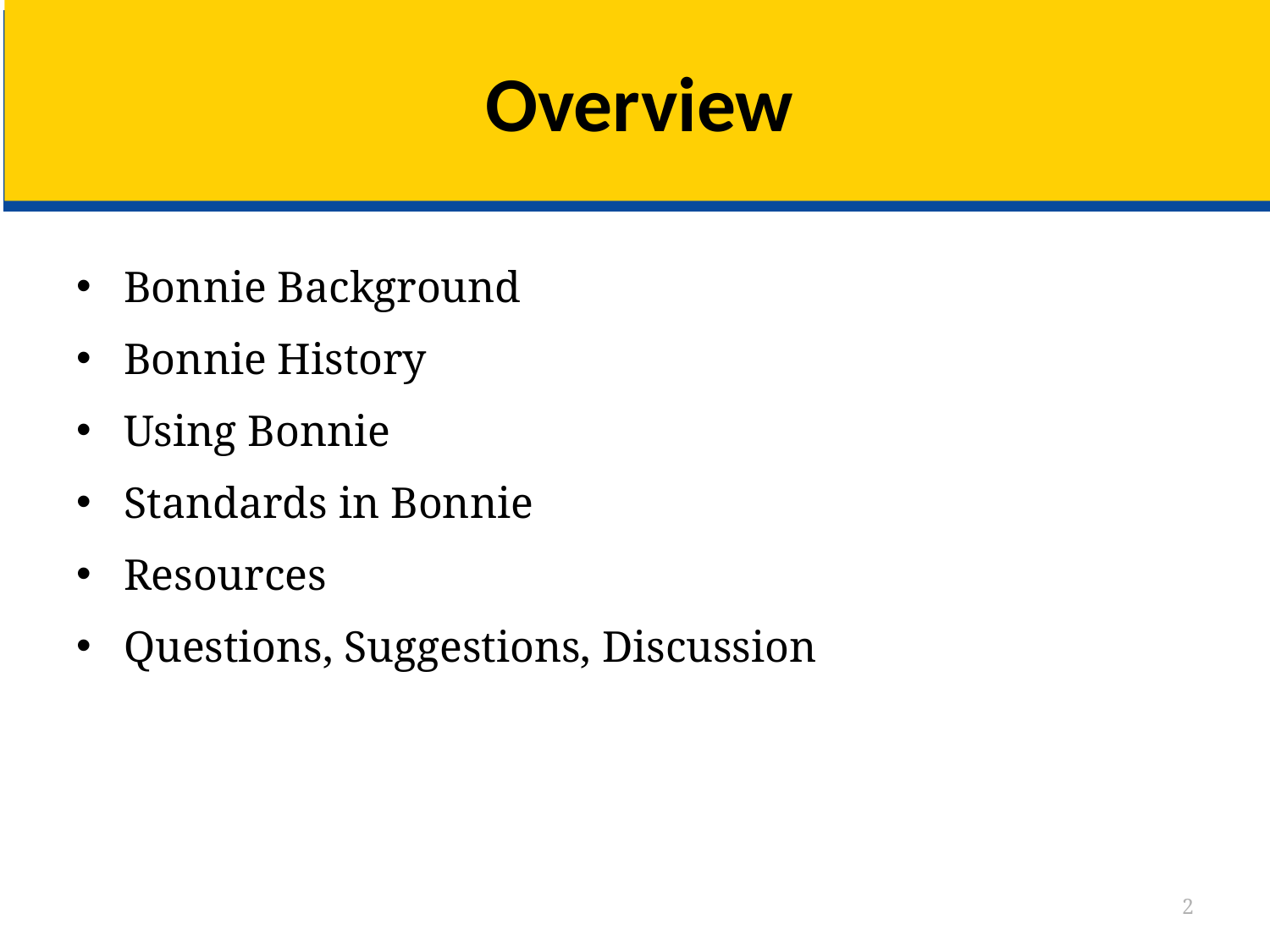

# Overview
Bonnie Background
Bonnie History
Using Bonnie
Standards in Bonnie
Resources
Questions, Suggestions, Discussion

2